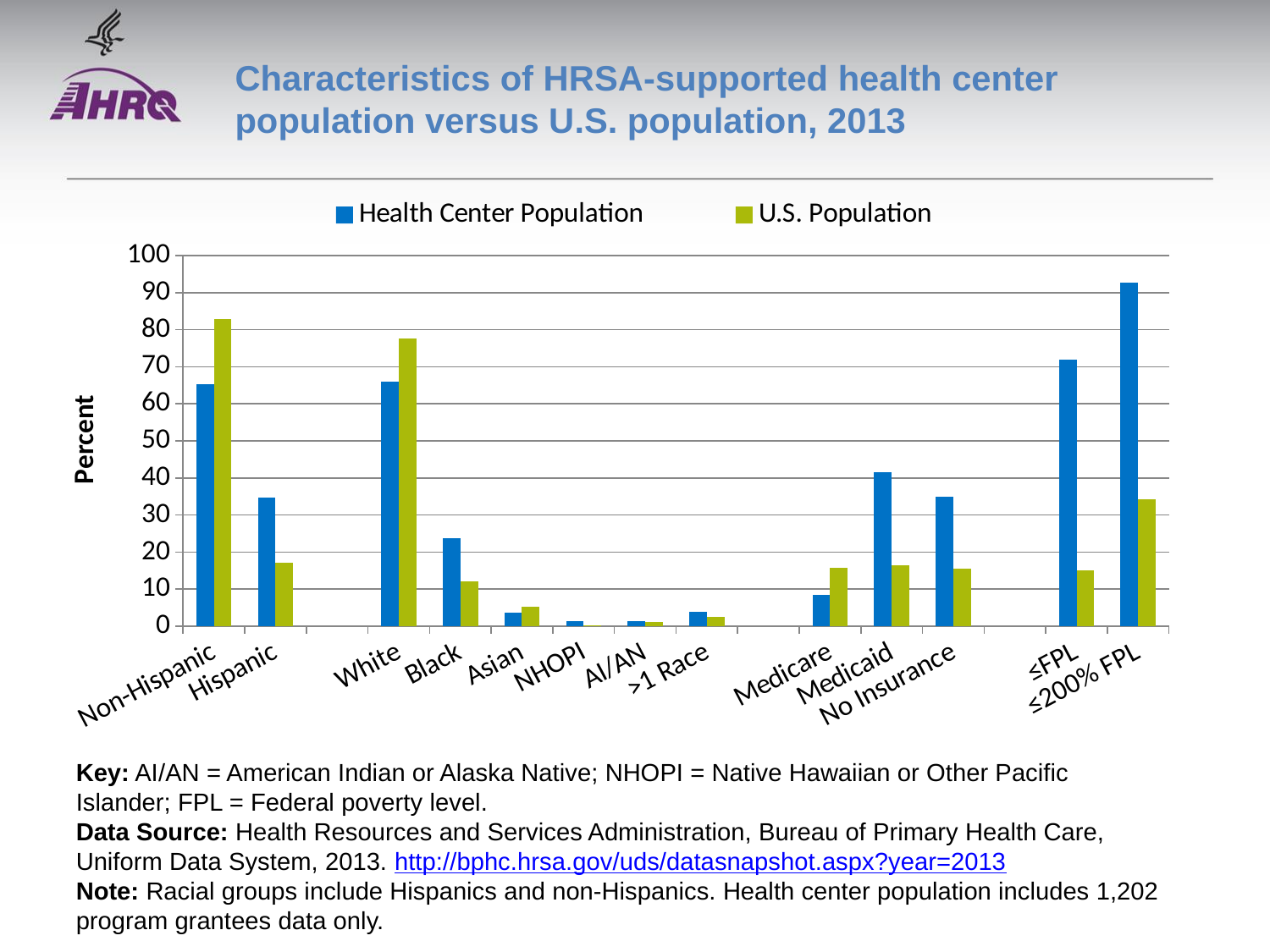

# Characteristics of HRSA-supported health center population versus U.S. population, 2013

### Chart

| Category | Health Center Population | U.S. Population |
|---|---|---|
| Non-Hispanic | 65.2 | 82.9 |
| Hispanic | 34.8 | 17.14 |
|  | None | None |
| White | 66.0 | 77.7 |
| Black | 23.8 | 12.2 |
| Asian | 3.6 | 5.3 |
| NHOPI | 1.3 | 0.2 |
| AI/AN | 1.4 | 1.2 |
| >1 Race | 3.9 | 2.4 |
|  | None | None |
| Medicare | 8.4 | 15.7 |
| Medicaid | 41.5 | 16.4 |
| No Insurance | 34.9 | 15.4 |
|  | None | None |
| ≤FPL | 71.9 | 15.0 |
| ≤200% FPL | 92.8 | 34.2 |
Key: AI/AN = American Indian or Alaska Native; NHOPI = Native Hawaiian or Other Pacific Islander; FPL = Federal poverty level.
Data Source: Health Resources and Services Administration, Bureau of Primary Health Care, Uniform Data System, 2013. http://bphc.hrsa.gov/uds/datasnapshot.aspx?year=2013
Note: Racial groups include Hispanics and non-Hispanics. Health center population includes 1,202 program grantees data only.